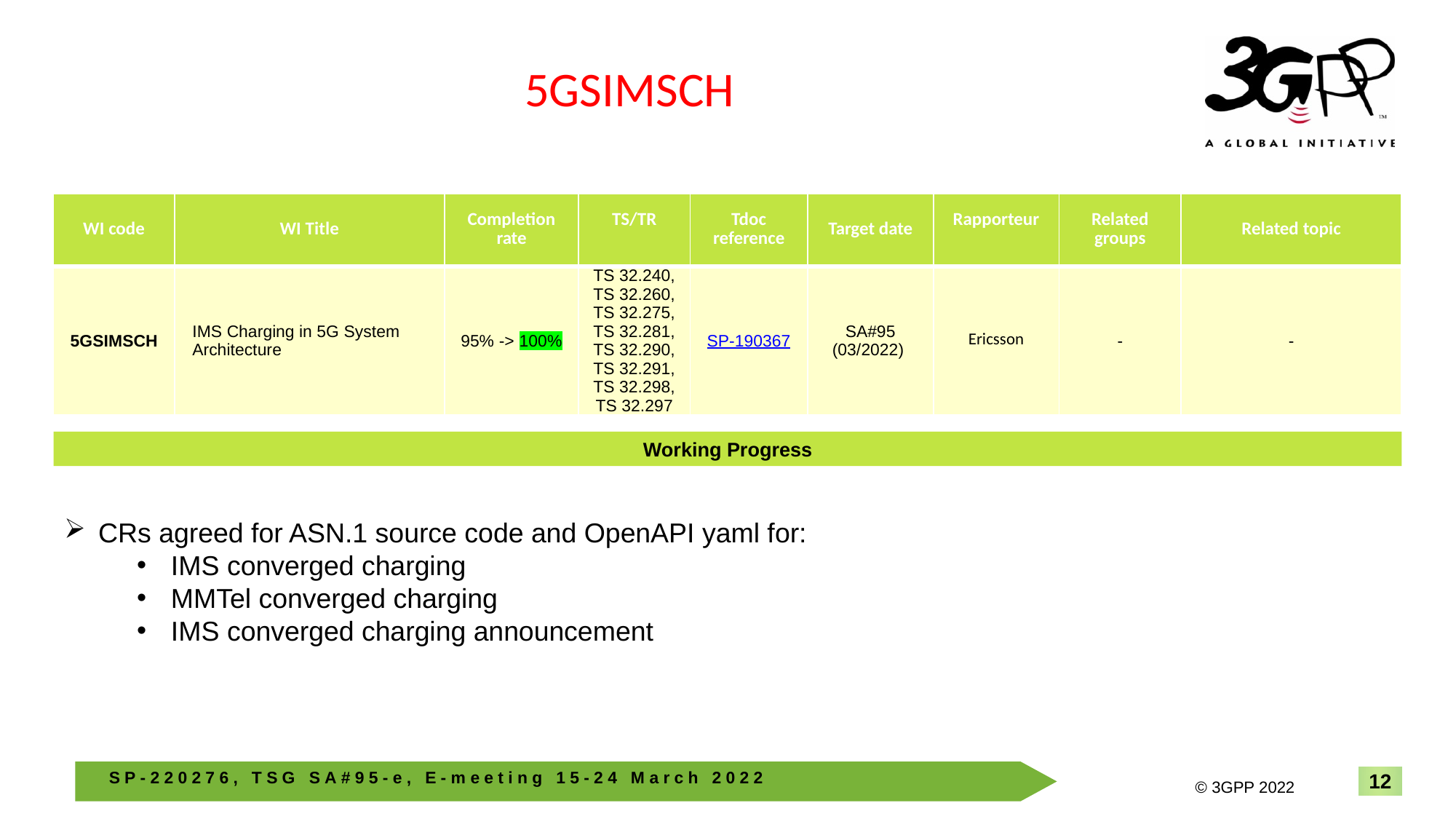

5GSIMSCH
| WI code | WI Title | Completion rate | TS/TR | Tdoc reference | Target date | Rapporteur | Related groups | Related topic |
| --- | --- | --- | --- | --- | --- | --- | --- | --- |
| 5GSIMSCH | IMS Charging in 5G System Architecture | 95% -> 100% | TS 32.240, TS 32.260, TS 32.275, TS 32.281, TS 32.290, TS 32.291, TS 32.298, TS 32.297 | SP-190367 | SA#95 (03/2022) | Ericsson | - | - |
Working Progress
CRs agreed for ASN.1 source code and OpenAPI yaml for:
IMS converged charging
MMTel converged charging
IMS converged charging announcement